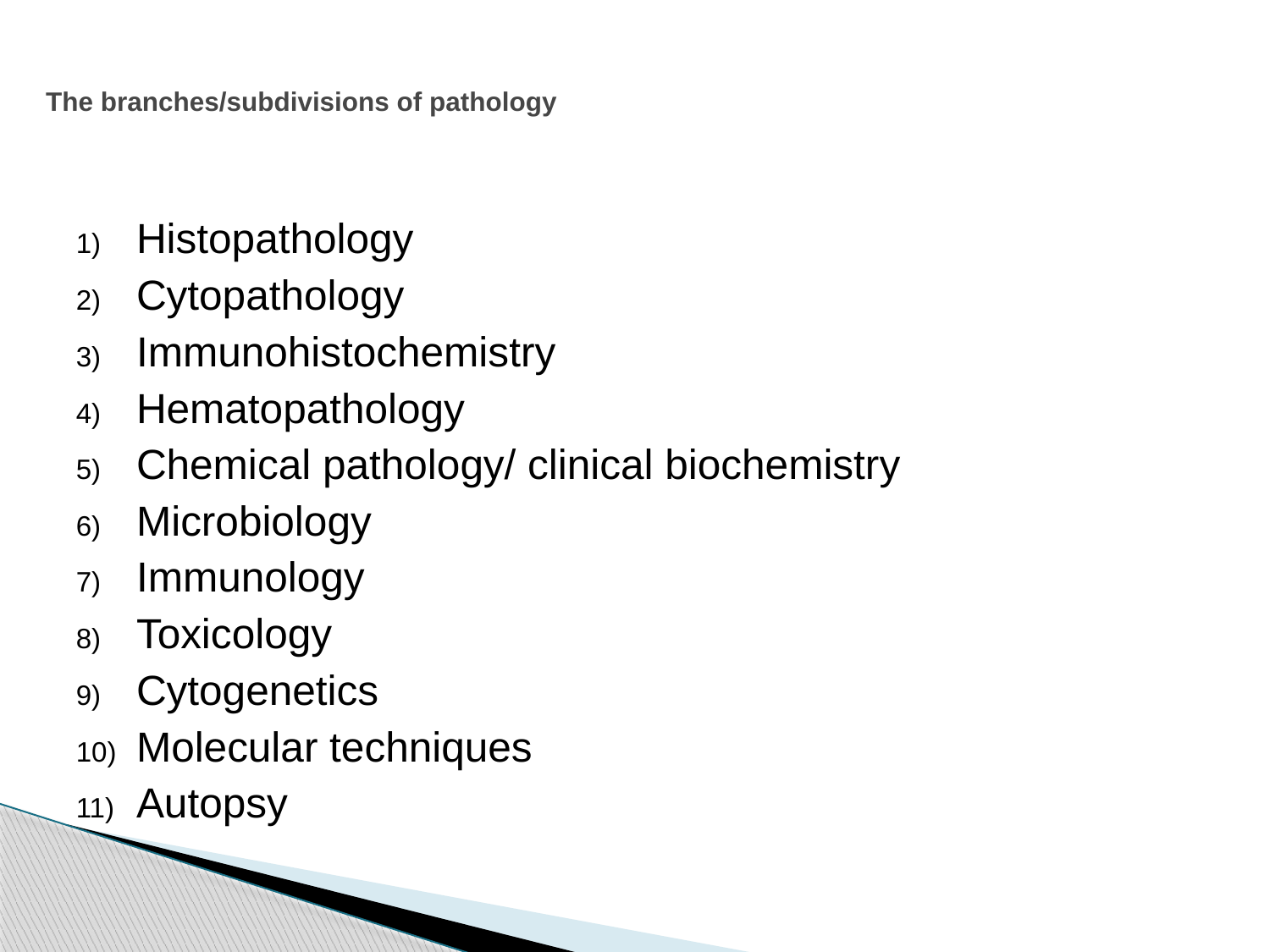

# The branches/subdivisions of pathology
Histopathology
Cytopathology
Immunohistochemistry
Hematopathology
Chemical pathology/ clinical biochemistry
Microbiology
Immunology
Toxicology
Cytogenetics
Molecular techniques
Autopsy